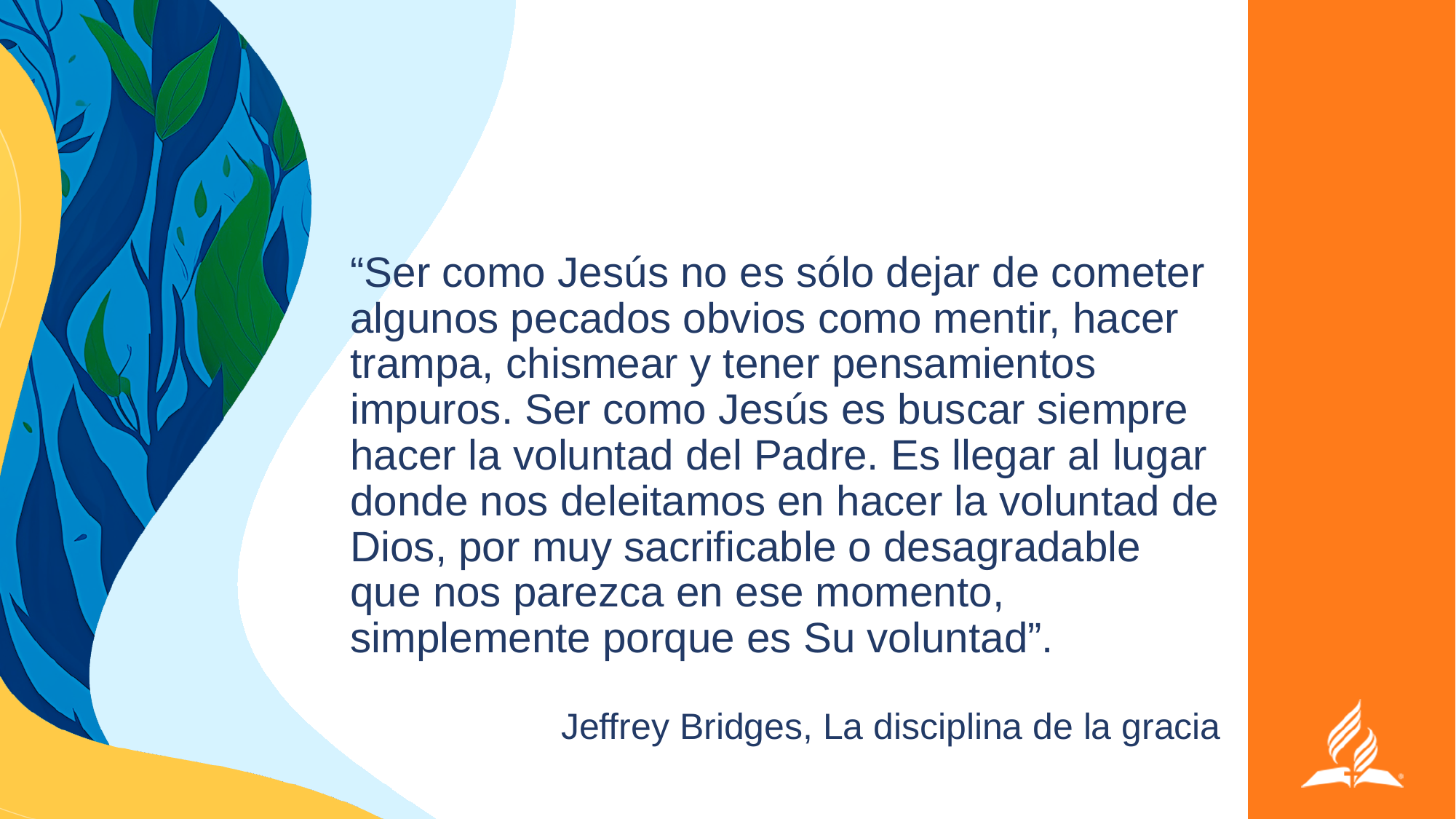

“Ser como Jesús no es sólo dejar de cometer algunos pecados obvios como mentir, hacer trampa, chismear y tener pensamientos impuros. Ser como Jesús es buscar siempre hacer la voluntad del Padre. Es llegar al lugar donde nos deleitamos en hacer la voluntad de Dios, por muy sacrificable o desagradable que nos parezca en ese momento, simplemente porque es Su voluntad”.

Jeffrey Bridges, La disciplina de la gracia